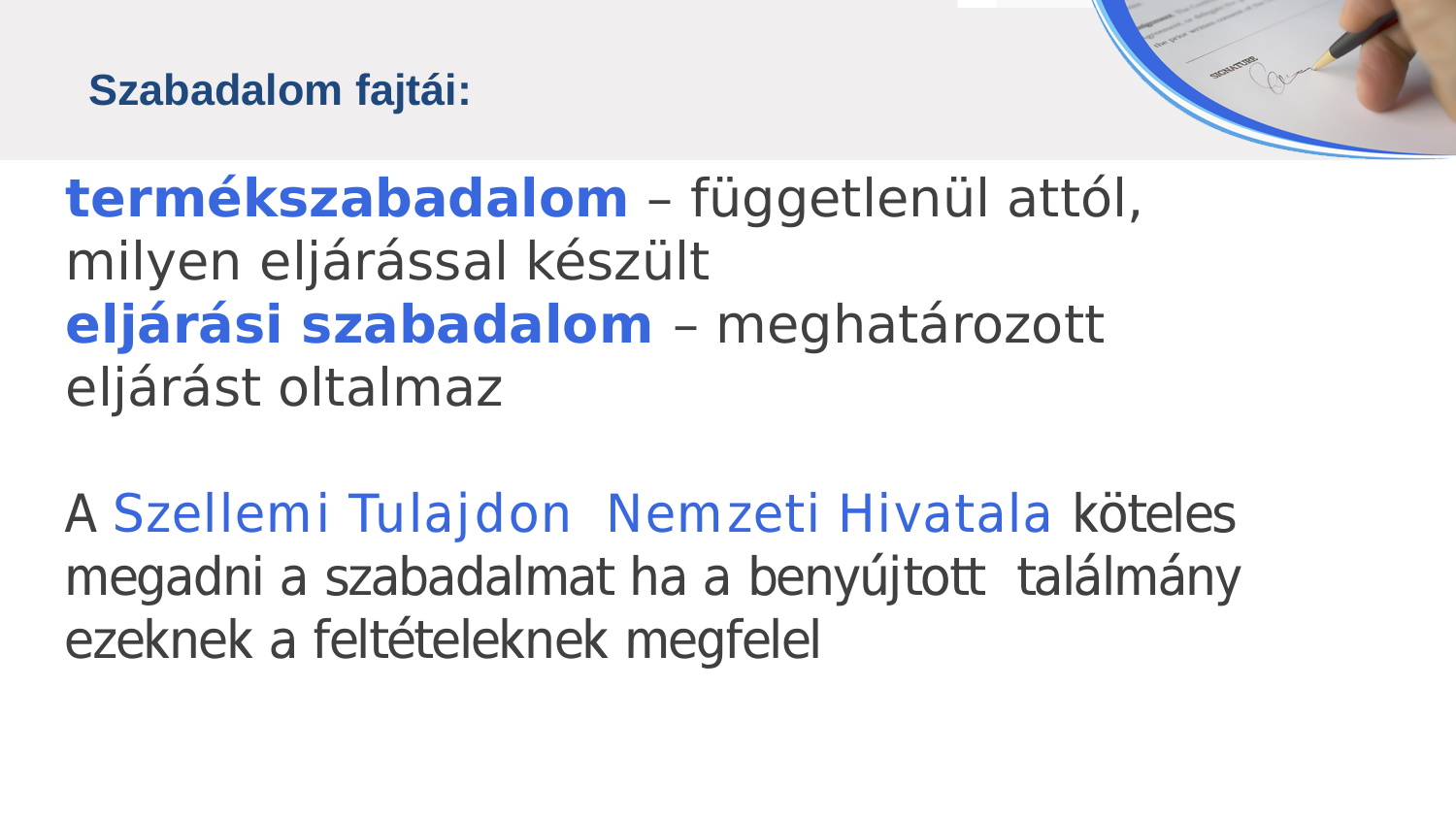

Szabadalom fajtái:
termékszabadalom – függetlenül attól,
milyen eljárással készült
eljárási szabadalom – meghatározott
eljárást oltalmaz

A Szellemi Tulajdon  Nemzeti Hivatala köteles  megadni a szabadalmat ha a benyújtott  találmány
ezeknek a feltételeknek megfelel